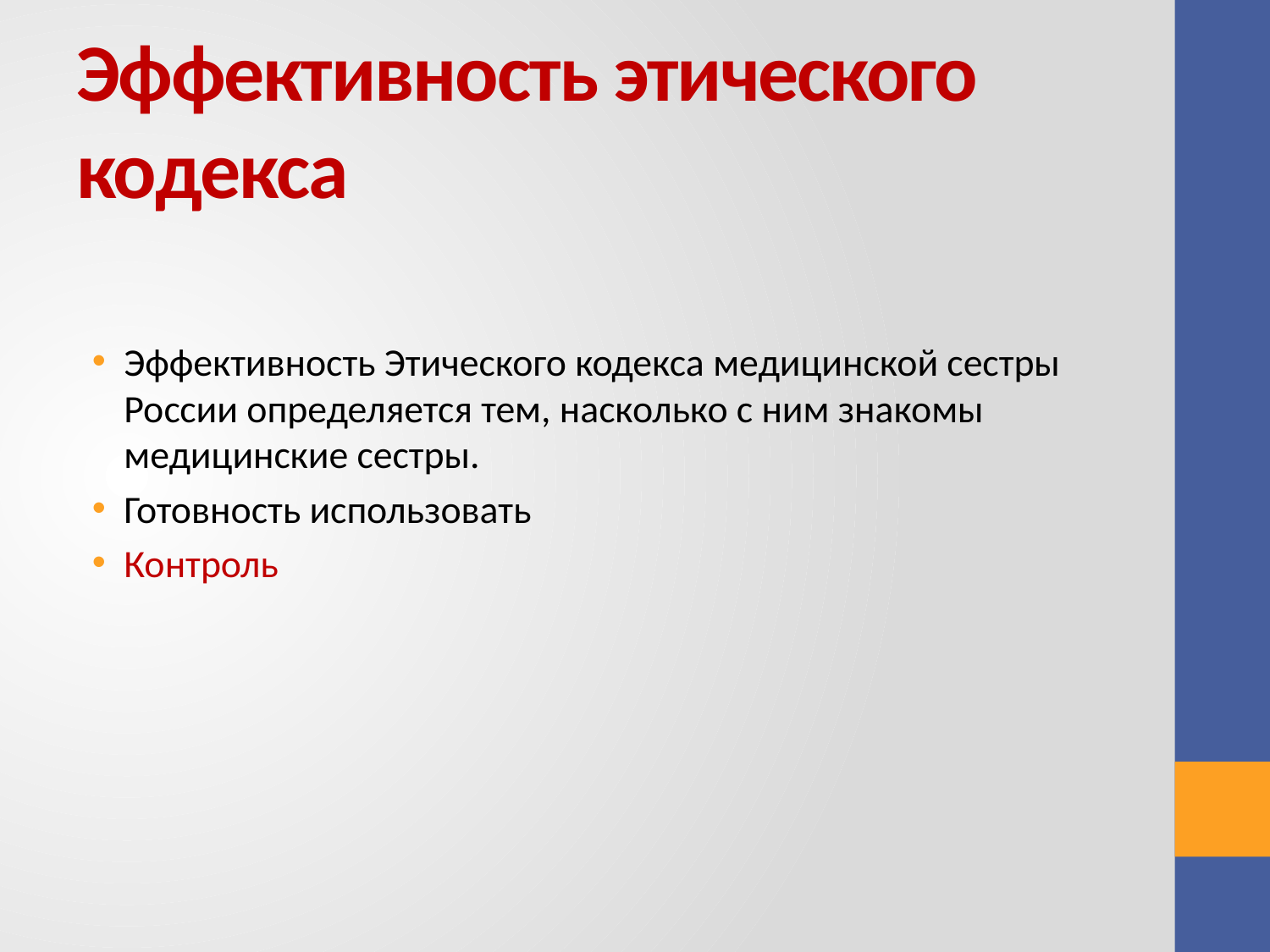

# Эффективность этического кодекса

Эффективность Этического кодекса медицинской сестры России определяется тем, насколько с ним знакомы медицинские сестры.
Готовность использовать
Контроль